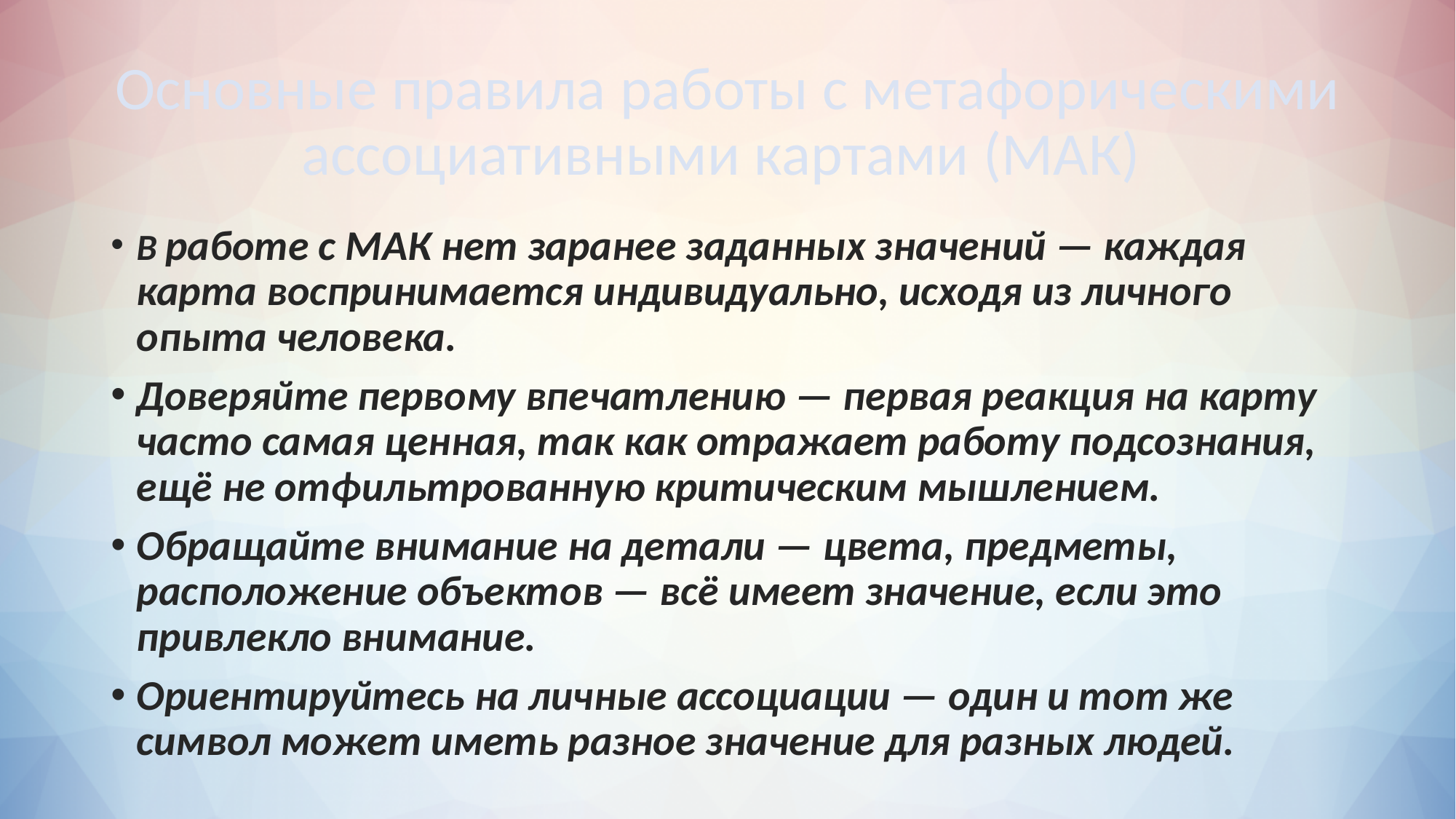

# Основные правила работы с метафорическими ассоциативными картами (МАК)
В работе с МАК нет заранее заданных значений — каждая карта воспринимается индивидуально, исходя из личного опыта человека.
Доверяйте первому впечатлению — первая реакция на карту часто самая ценная, так как отражает работу подсознания, ещё не отфильтрованную критическим мышлением.
Обращайте внимание на детали — цвета, предметы, расположение объектов — всё имеет значение, если это привлекло внимание.
Ориентируйтесь на личные ассоциации — один и тот же символ может иметь разное значение для разных людей.